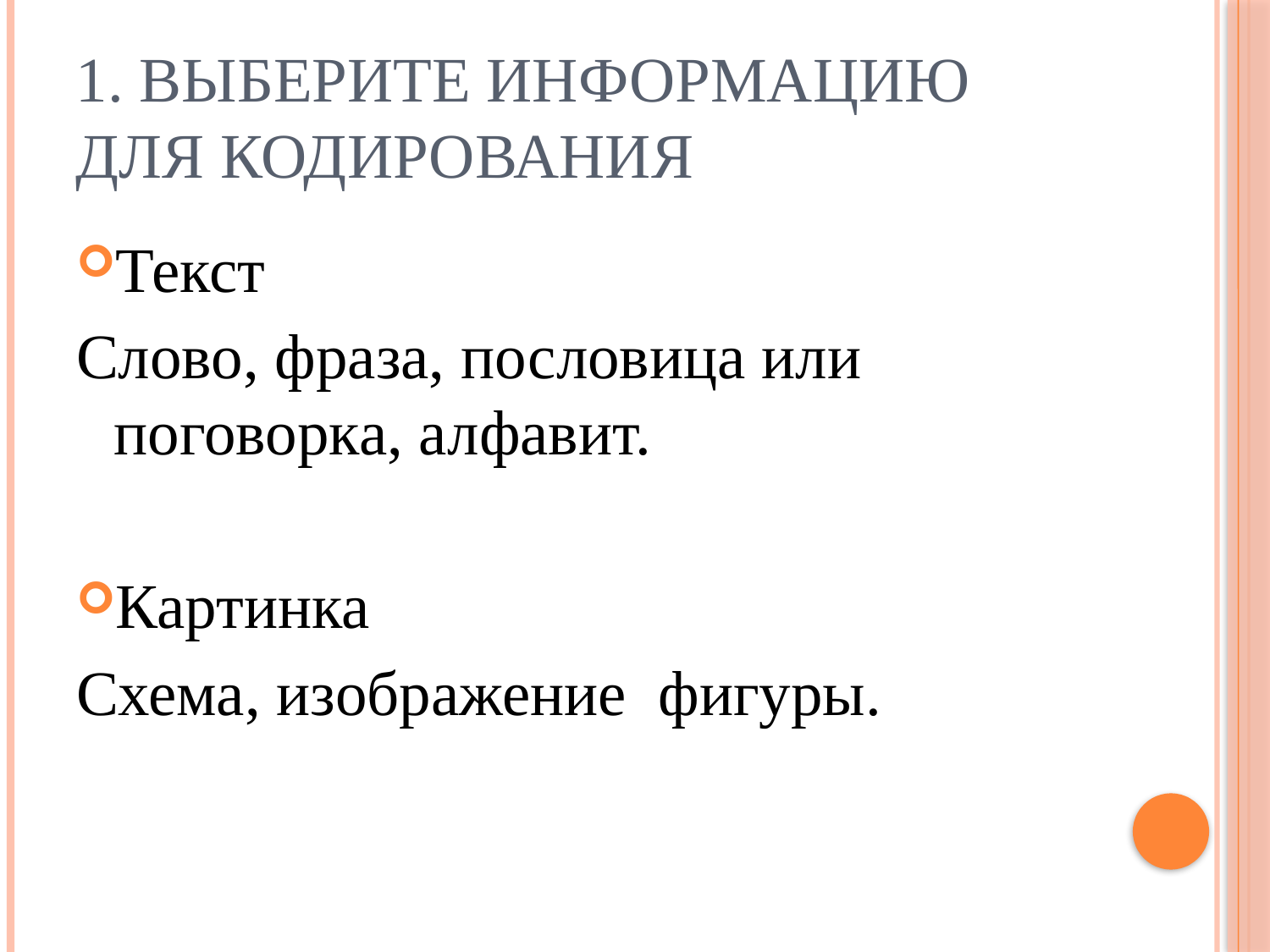

# 1. Выберите информацию для кодирования
Текст
Слово, фраза, пословица или поговорка, алфавит.

Картинка
Схема, изображение  фигуры.